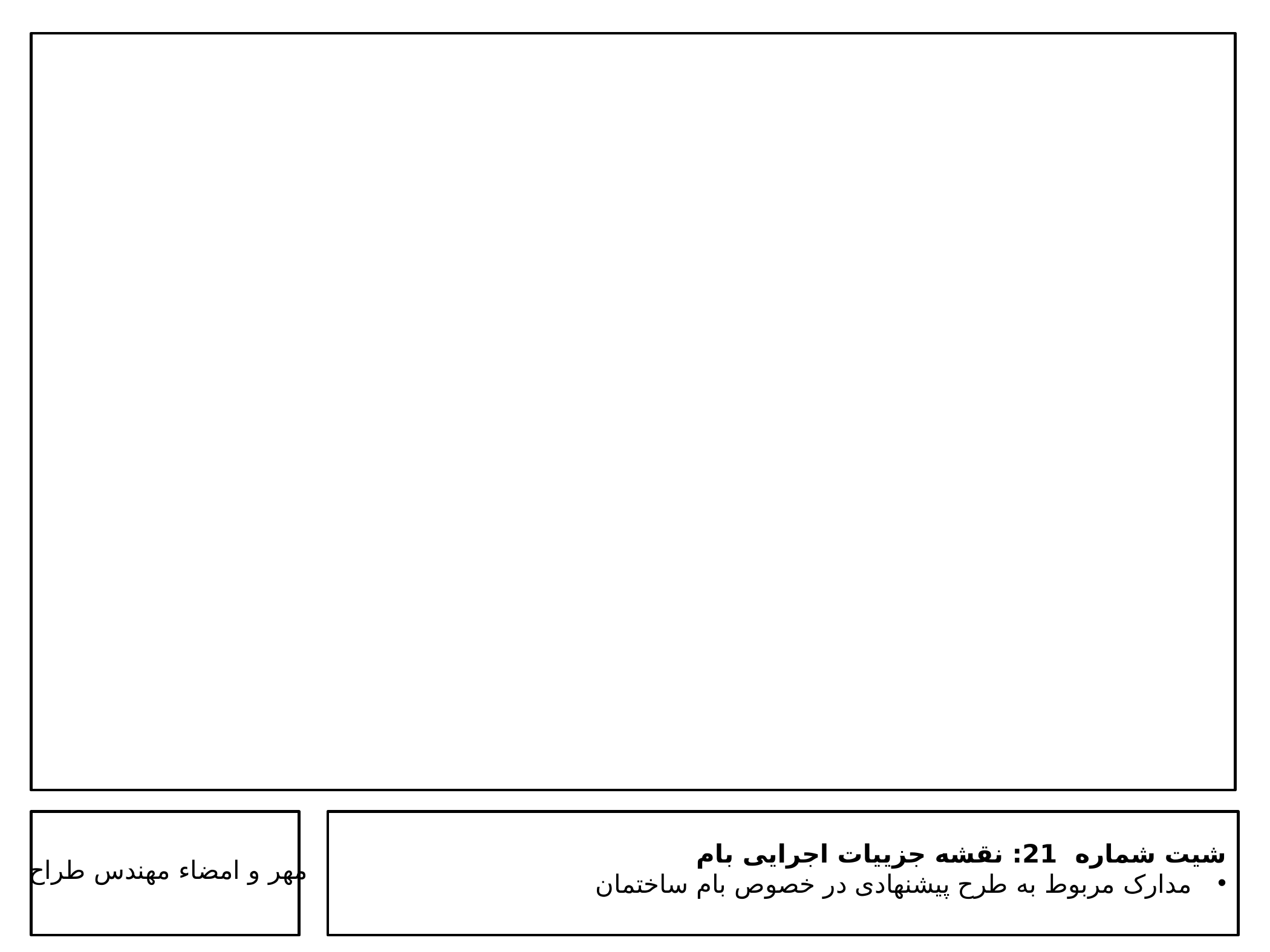

شیت شماره  21: نقشه جزییات اجرایی بام
مدارک مربوط به طرح پیشنهادی در خصوص بام ساختمان
مهر و امضاء مهندس طراح